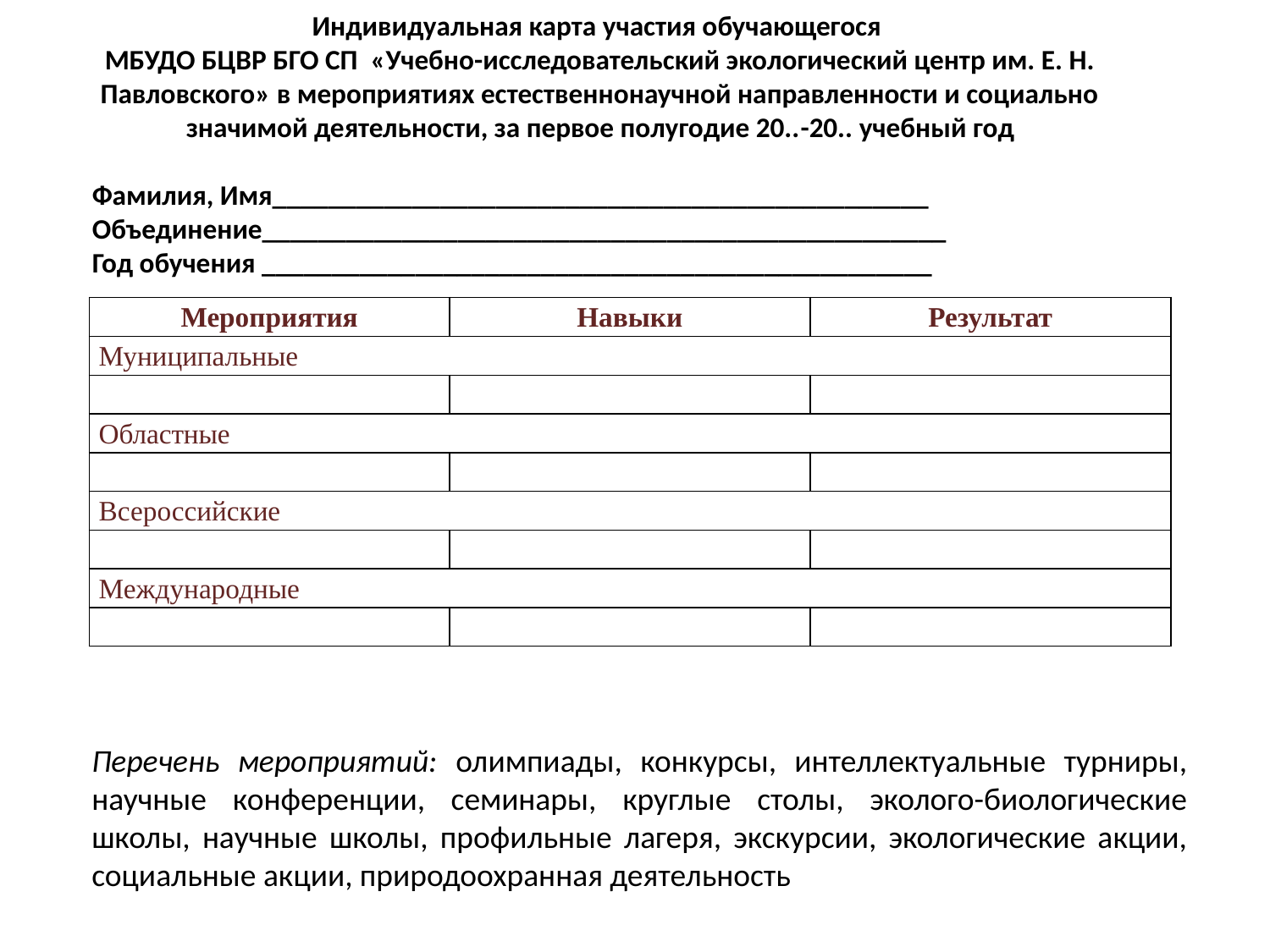

Индивидуальная карта участия обучающегося
МБУДО БЦВР БГО СП  «Учебно-исследовательский экологический центр им. Е. Н. Павловского» в мероприятиях естественнонаучной направленности и социально значимой деятельности, за первое полугодие 20..-20.. учебный год

Фамилия, Имя_______________________________________________
Объединение_________________________________________________
Год обучения ________________________________________________
| Мероприятия | Навыки | Результат |
| --- | --- | --- |
| Муниципальные |  |  |
|  |  |  |
| Областные |  |  |
|  |  |  |
| Всероссийские |  |  |
|  |  |  |
| Международные |  |  |
|  |  |  |
Перечень мероприятий: олимпиады, конкурсы, интеллектуальные турниры, научные конференции, семинары, круглые столы, эколого-биологические школы, научные школы, профильные лагеря, экскурсии, экологические акции, социальные акции, природоохранная деятельность